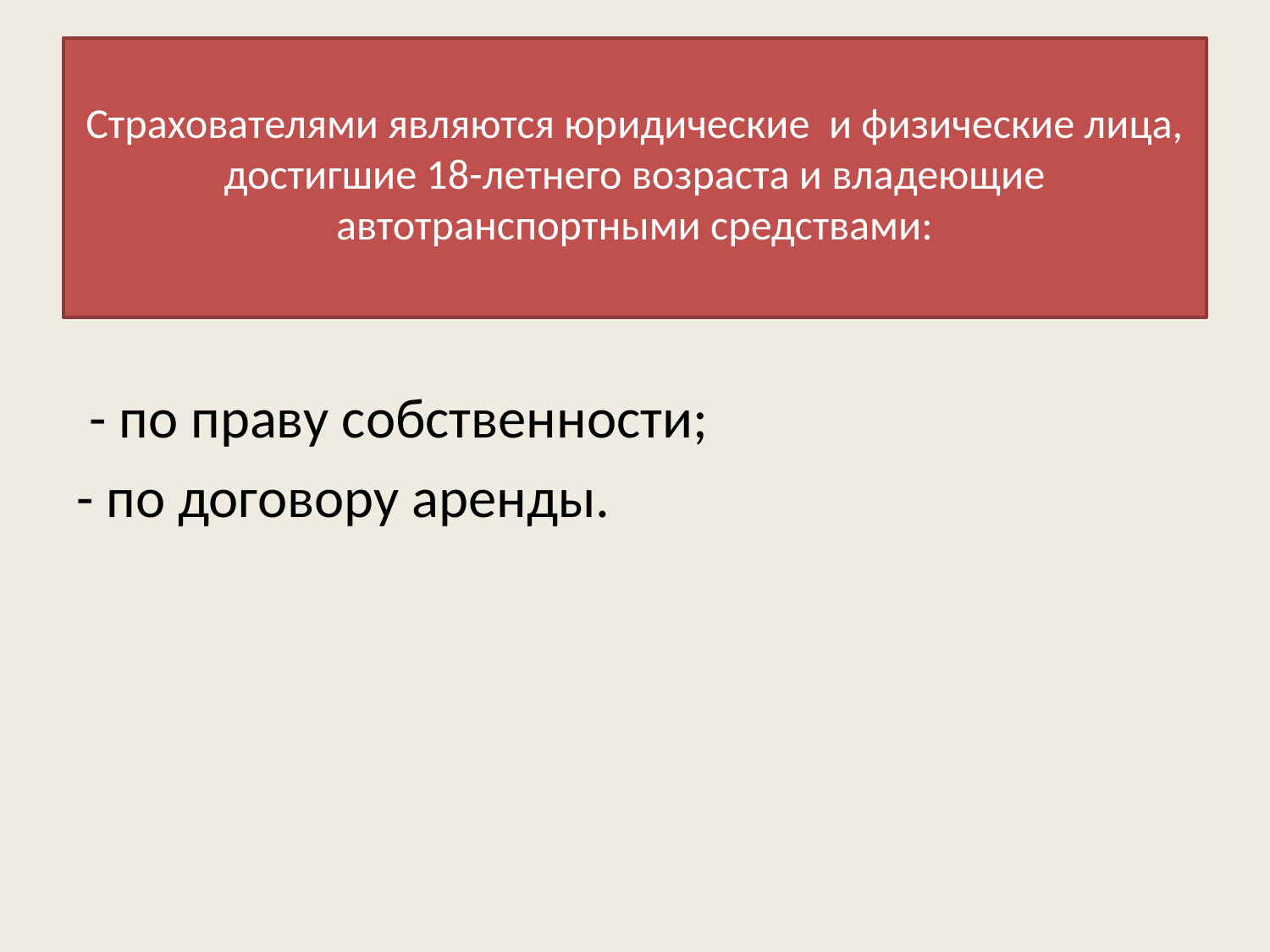

# Страхователями являются юридические  и физические лица, достигшие 18-летнего возраста и владеющие автотранспортными средствами:

 - по праву собственности;
- по договору аренды.